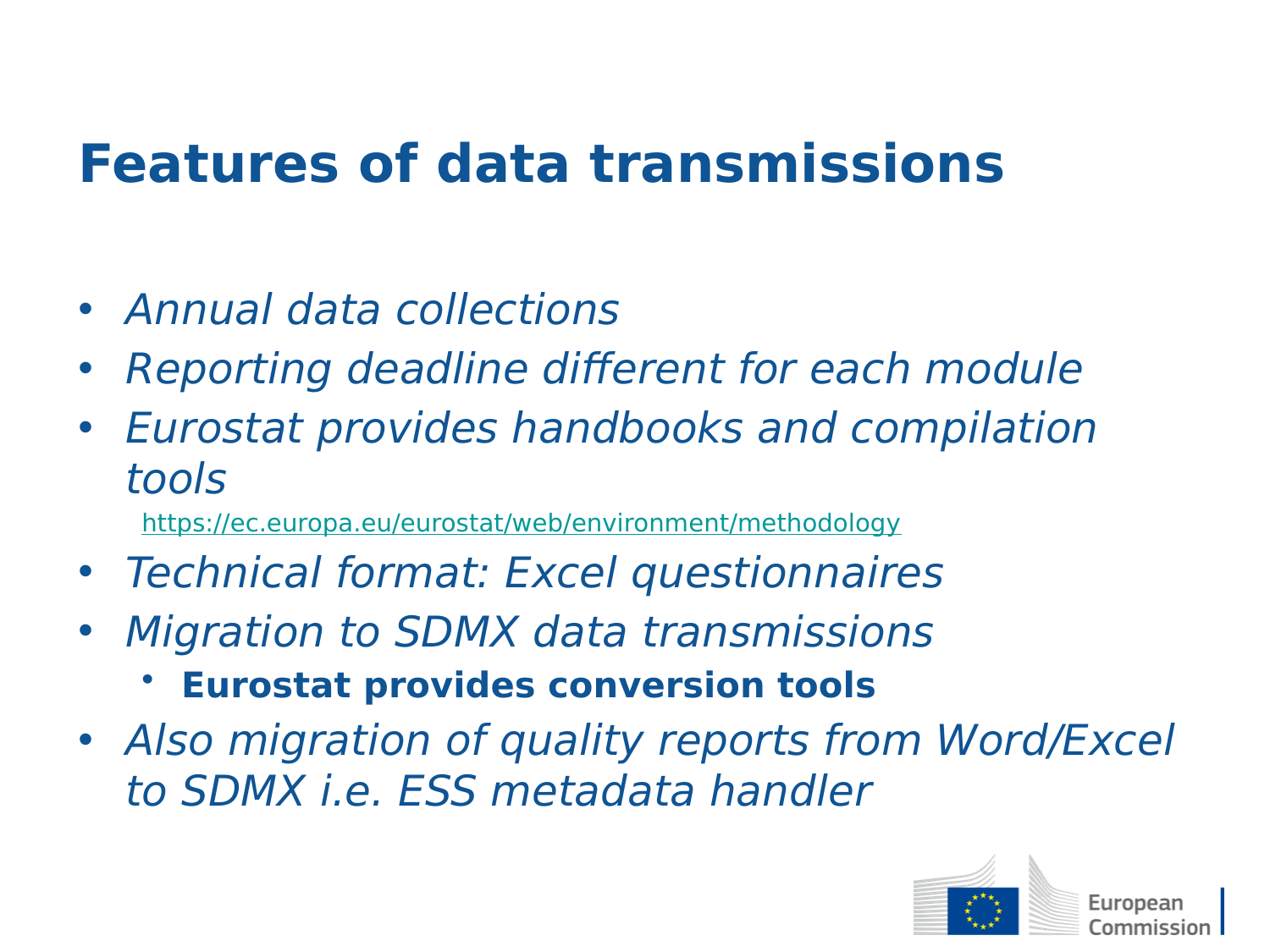

# Features of data transmissions
Annual data collections
Reporting deadline different for each module
Eurostat provides handbooks and compilation tools
https://ec.europa.eu/eurostat/web/environment/methodology
Technical format: Excel questionnaires
Migration to SDMX data transmissions
Eurostat provides conversion tools
Also migration of quality reports from Word/Excel to SDMX i.e. ESS metadata handler